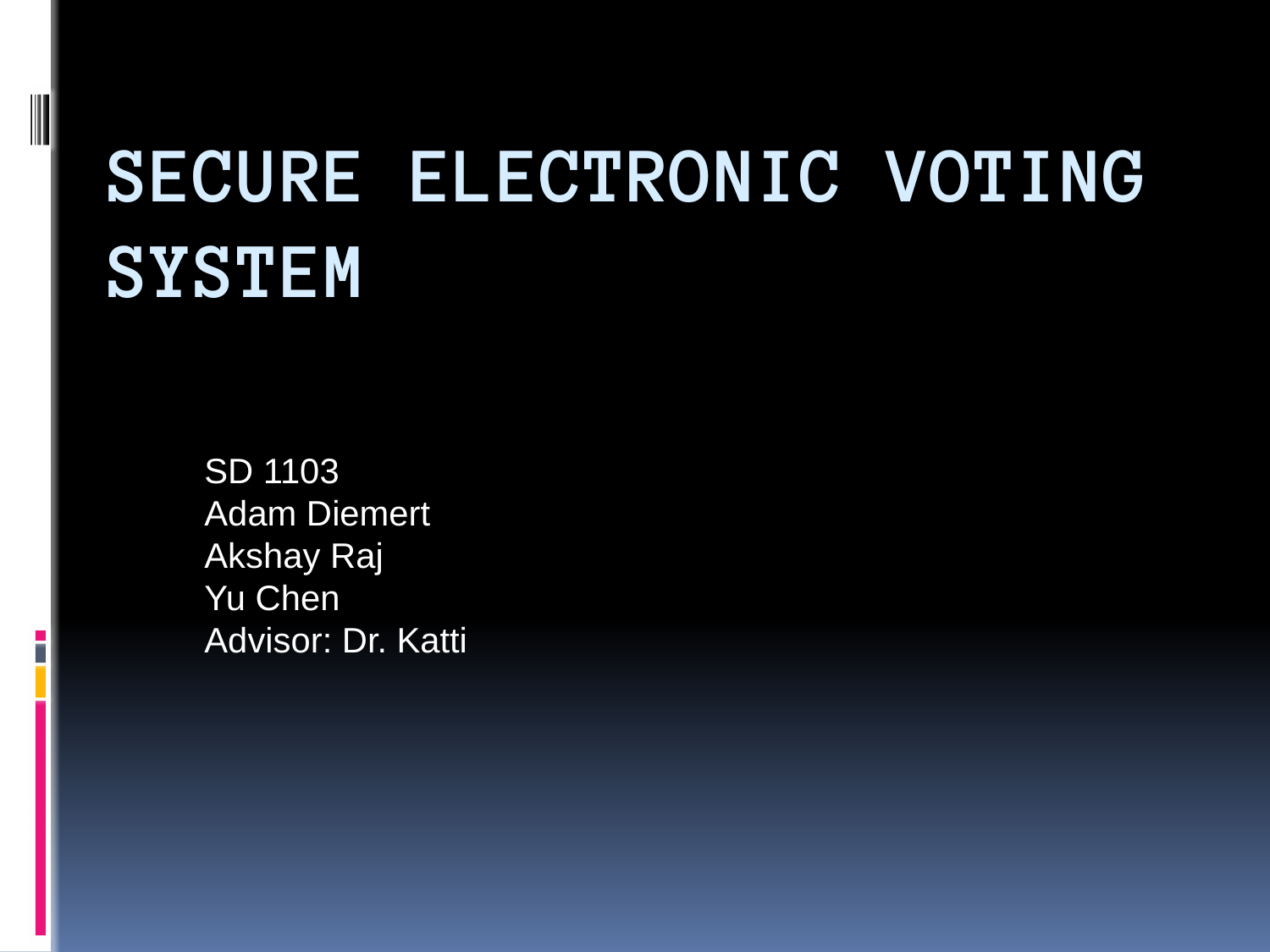

# Secure Electronic Voting System
SD 1103
Adam Diemert
Akshay Raj
Yu Chen
Advisor: Dr. Katti